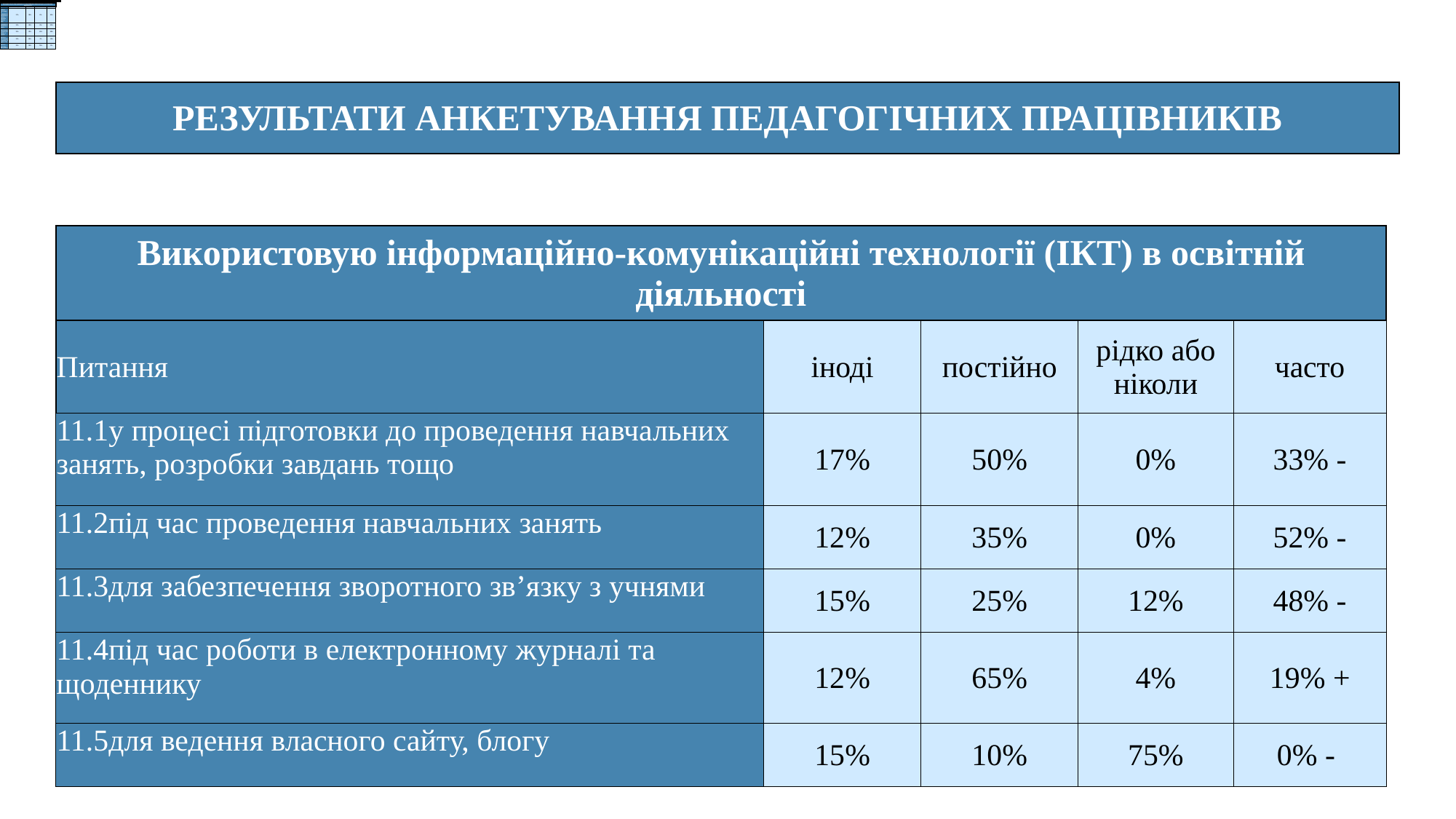

#
| РЕЗУЛЬТАТИ АНКЕТУВАННЯ ПЕДАГОГІЧНИХ ПРАЦІВНИКІВ |  |  |  |  |  |  |  |  |  |  |  |  |  |
| --- | --- | --- | --- | --- | --- | --- | --- | --- | --- | --- | --- | --- | --- |
|  |  |  |  |  |  |  |  |  |  |  |  |  |  |
| Використовую інформаційно-комунікаційні технології (ІКТ) в освітній діяльності |  |  |  |  |  |  |  |  |  |  |  |  |  |
| Питання |  | іноді |  |  |  | постійно |  | рідко або ніколи |  |  | часто |  |  |
| 11.1у процесі підготовки до проведення навчальних занять, розробки завдань тощо |  | 17% |  |  |  | 50% |  | 0% |  |  | 33% |  |  |
| 11.2під час проведення навчальних занять |  | 12% |  |  |  | 35% |  | 0% |  |  | 52% |  |  |
| 11.3для забезпечення зворотного зв’язку з учнями |  | 15% |  |  |  | 25% |  | 12% |  |  | 48% |  |  |
| 11.4під час роботи в електронному журналі та щоденнику |  | 12% |  |  |  | 65% |  | 4% |  |  | 19% |  |  |
| 11.5для ведення власного сайту, блогу |  | 15% |  |  |  | 10% |  | 75% |  |  | 0% |  |  |
| РЕЗУЛЬТАТИ АНКЕТУВАННЯ ПЕДАГОГІЧНИХ ПРАЦІВНИКІВ |  |  |  |  |  |  |  |  |  |  |  |  |  |
| --- | --- | --- | --- | --- | --- | --- | --- | --- | --- | --- | --- | --- | --- |
|  |  |  |  |  |  |  |  |  |  |  |  |  |  |
| Використовую інформаційно-комунікаційні технології (ІКТ) в освітній діяльності |  |  |  |  |  |  |  |  |  |  |  |  |  |
| Питання |  | іноді |  |  |  | постійно |  | рідко або ніколи |  |  | часто |  |  |
| 11.1у процесі підготовки до проведення навчальних занять, розробки завдань тощо |  | 17% |  |  |  | 50% |  | 0% |  |  | 33% - |  |  |
| 11.2під час проведення навчальних занять |  | 12% |  |  |  | 35% |  | 0% |  |  | 52% - |  |  |
| 11.3для забезпечення зворотного зв’язку з учнями |  | 15% |  |  |  | 25% |  | 12% |  |  | 48% - |  |  |
| 11.4під час роботи в електронному журналі та щоденнику |  | 12% |  |  |  | 65% |  | 4% |  |  | 19% + |  |  |
| 11.5для ведення власного сайту, блогу |  | 15% |  |  |  | 10% |  | 75% |  |  | 0% - |  |  |